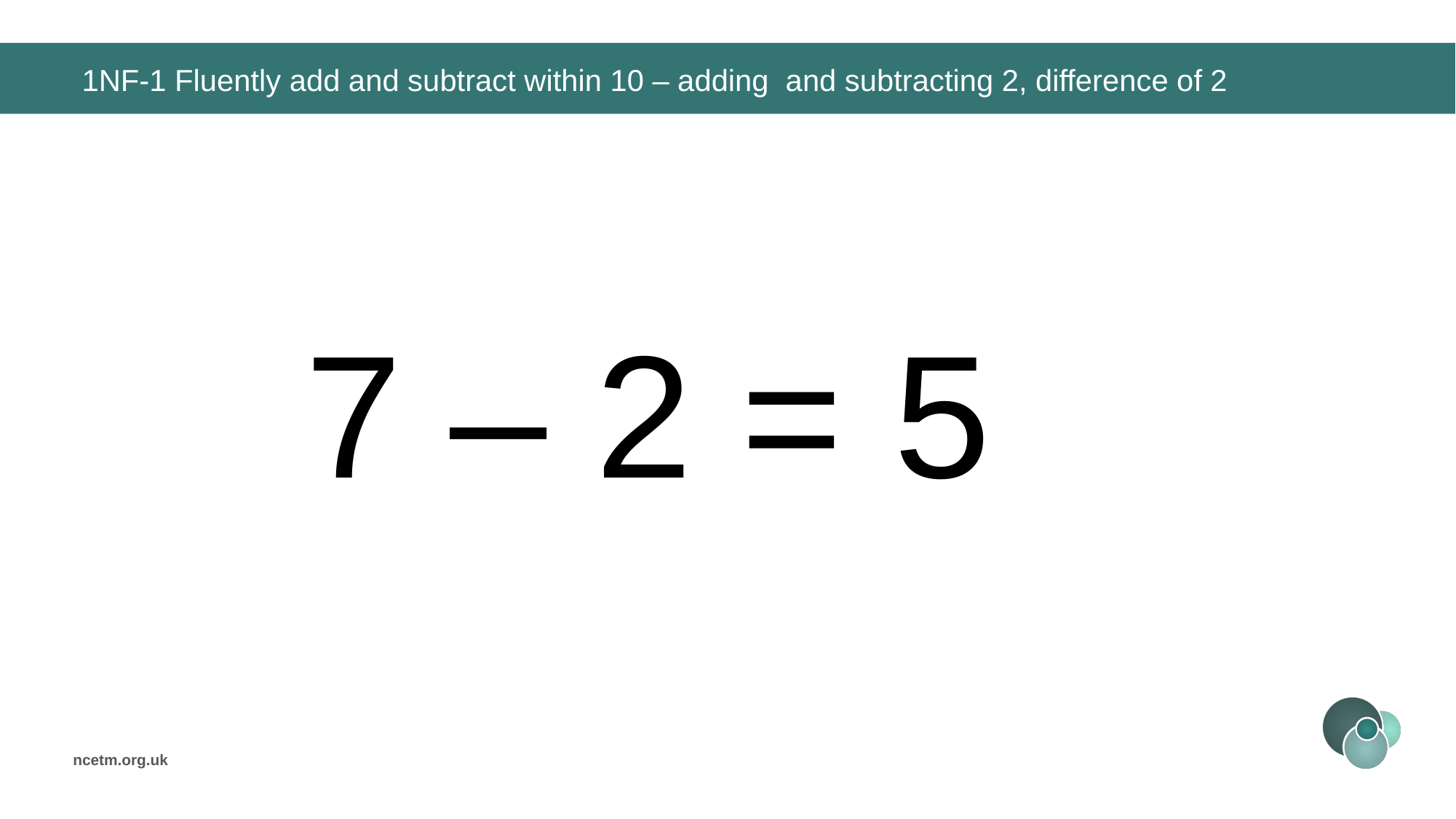

# 1NF-1 Fluently add and subtract within 10 – adding  and subtracting 2, difference of 2
7 – 2 =
5